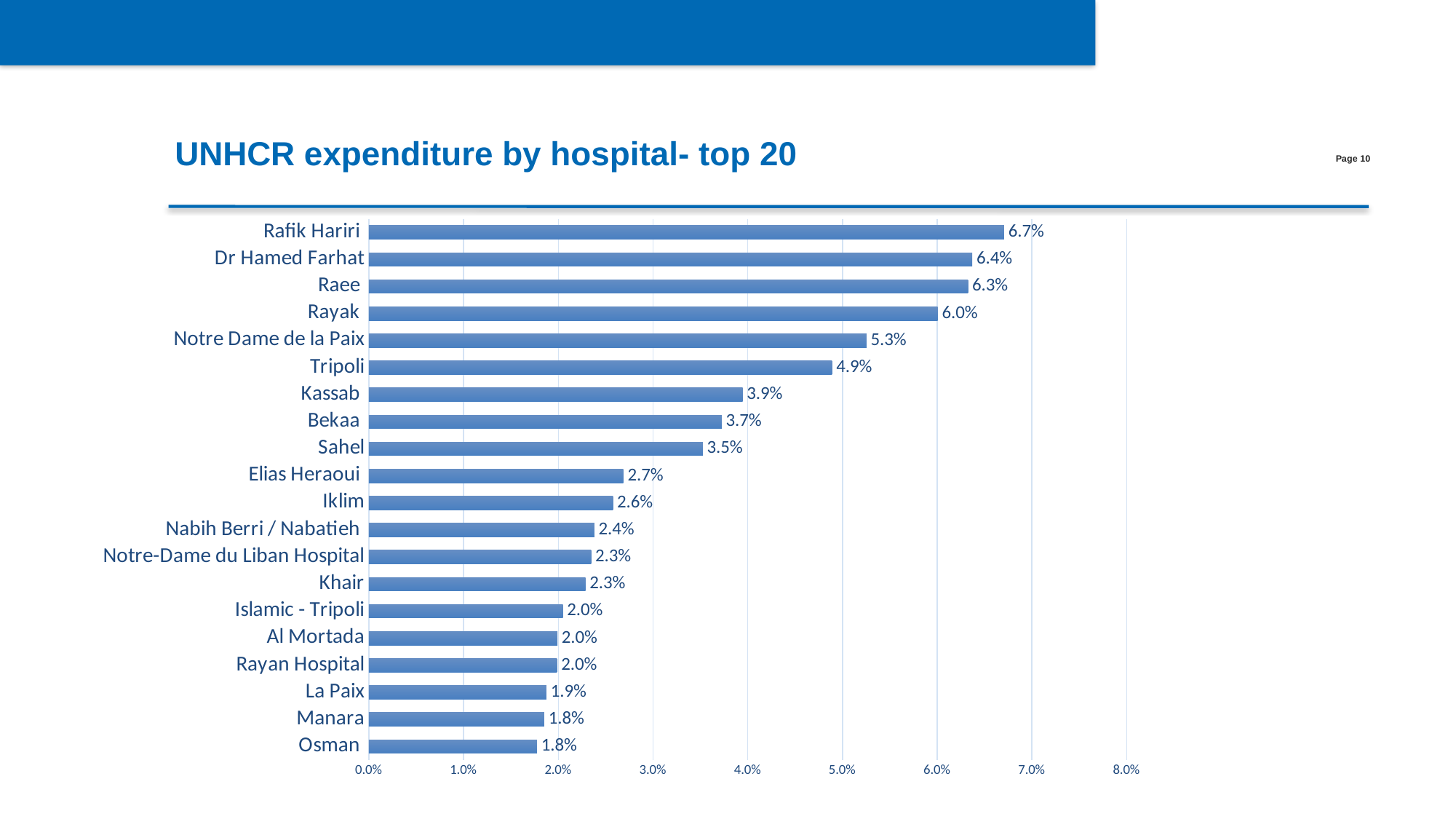

UNHCR expenditure by hospital- top 20

### Chart

| Category |  |
|---|---|
| Osman  | 0.017747090552276138 |
| Manara | 0.01849695624220438 |
| La Paix | 0.01874537304946942 |
| Rayan Hospital | 0.019860467983111904 |
| Al Mortada | 0.019905651458135123 |
| Islamic - Tripoli | 0.02047769086689435 |
| Khair | 0.022856953894879007 |
| Notre-Dame du Liban Hospital | 0.023456338767326956 |
| Nabih Berri / Nabatieh  | 0.02380361461800337 |
| Iklim | 0.025763442078050324 |
| Elias Heraoui  | 0.02687509863693363 |
| Sahel | 0.03525559481841078 |
| Bekaa  | 0.037256936615315116 |
| Kassab  | 0.0394610963703293 |
| Tripoli | 0.04889223526596994 |
| Notre Dame de la Paix | 0.0525429585119471 |
| Rayak  | 0.060048699847813844 |
| Raee  | 0.0632546958564838 |
| Dr Hamed Farhat | 0.06371280737137704 |
| Rafik Hariri  | 0.0670731610227591 |